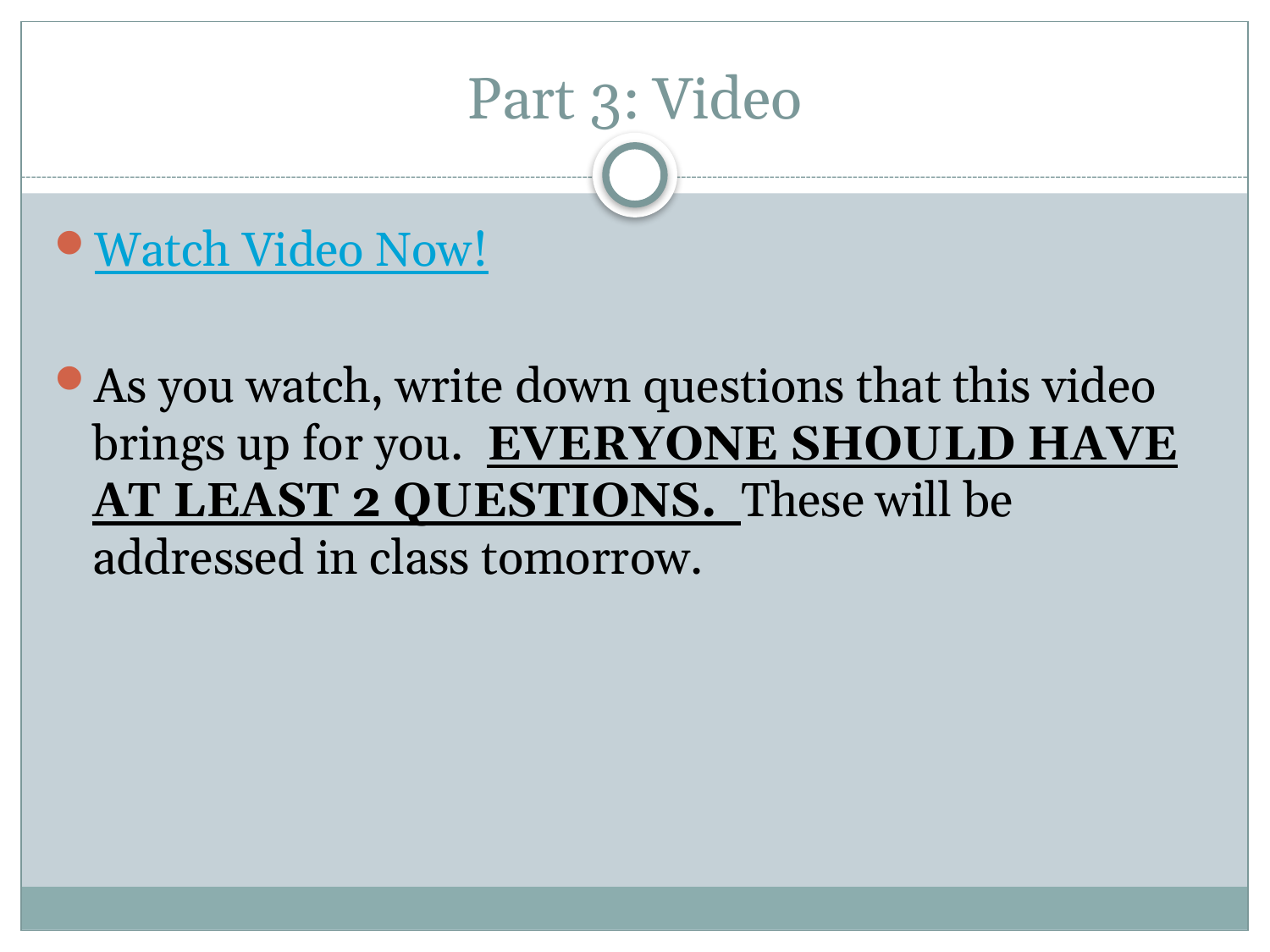

# Part 3: Video
Watch Video Now!

As you watch, write down questions that this video brings up for you.  Everyone should have at least 2 questions.  These will be addressed in class tomorrow.